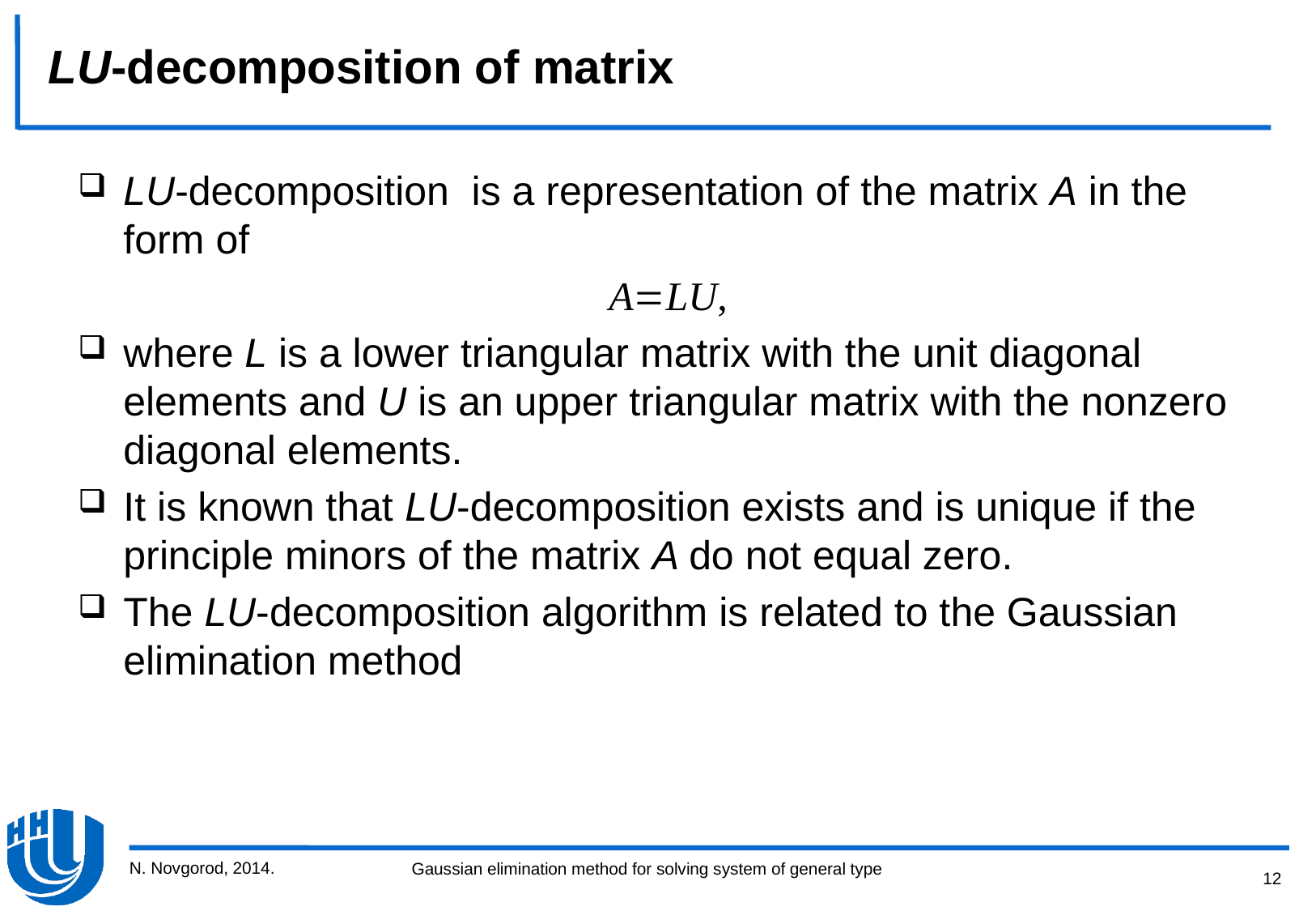

LU-decomposition of matrix

LU-decomposition  is a representation of the matrix A in the form of
					A=LU,
where L is a lower triangular matrix with the unit diagonal elements and U is an upper triangular matrix with the nonzero diagonal elements.
It is known that LU-decomposition exists and is unique if the principle minors of the matrix A do not equal zero.
The LU-decomposition algorithm is related to the Gaussian elimination method

N. Novgorod, 2014.
12
Gaussian elimination method for solving system of general type